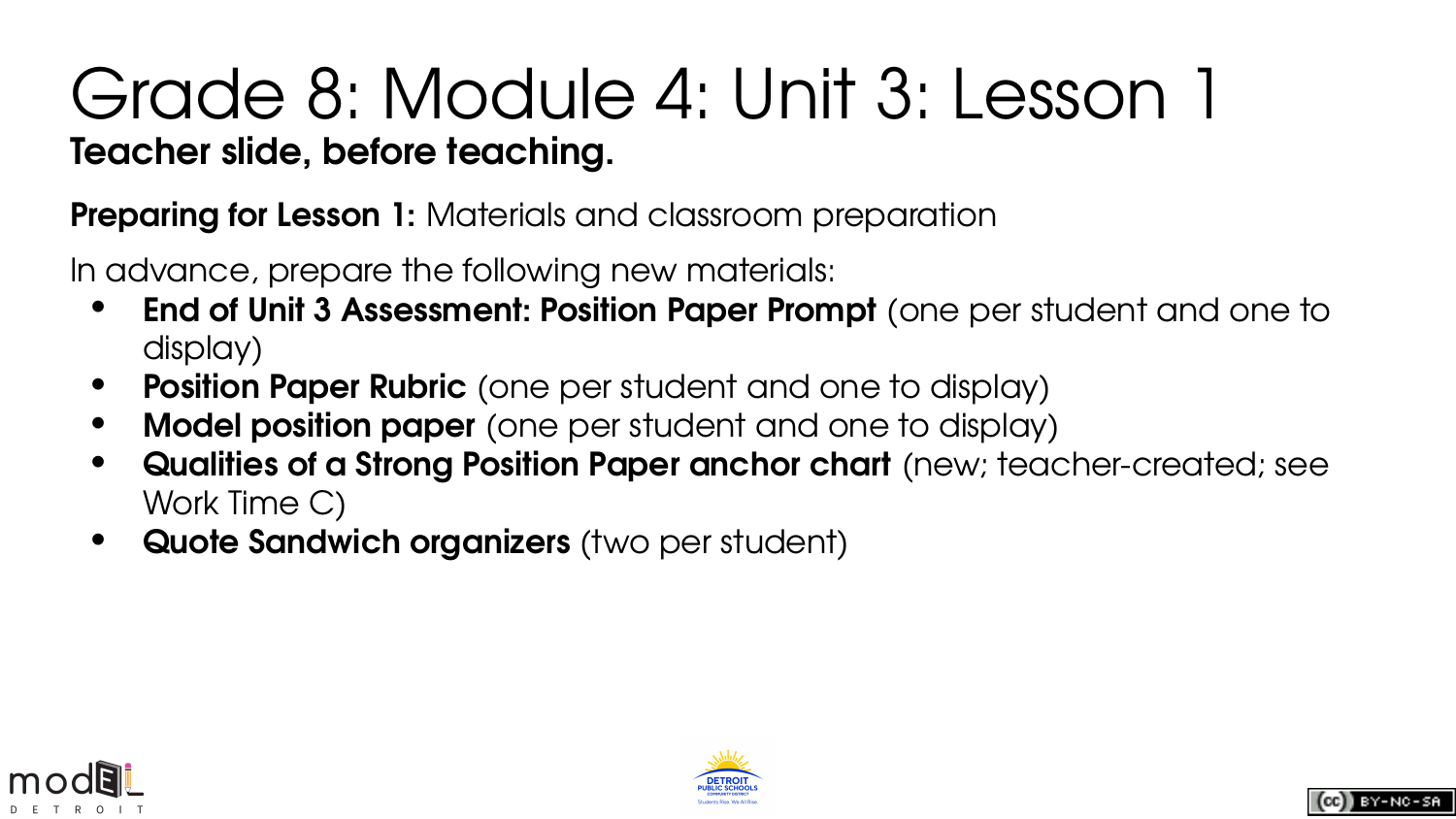

# Grade 8: Module 4: Unit 3: Lesson 1
Teacher slide, before teaching.

Preparing for Lesson 1: Materials and classroom preparation
In advance, prepare the following new materials:
End of Unit 3 Assessment: Position Paper Prompt (one per student and one to display)
Position Paper Rubric (one per student and one to display)
Model position paper (one per student and one to display)
Qualities of a Strong Position Paper anchor chart (new; teacher-created; see Work Time C)
Quote Sandwich organizers (two per student)